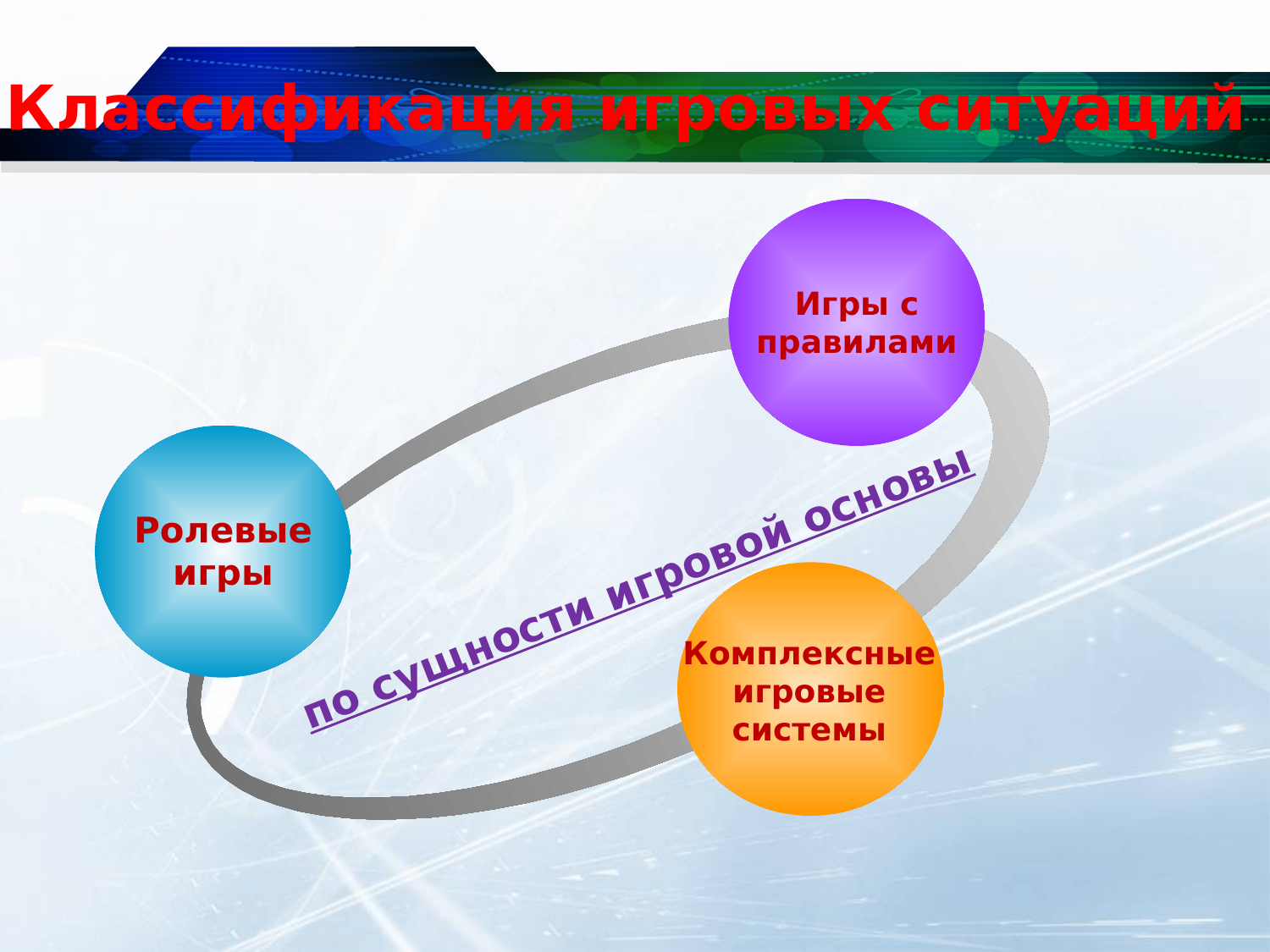

# Классификация игровых ситуаций

Игры с правилами

Ролевые игры
по сущности игровой основы

Комплексные игровые системы